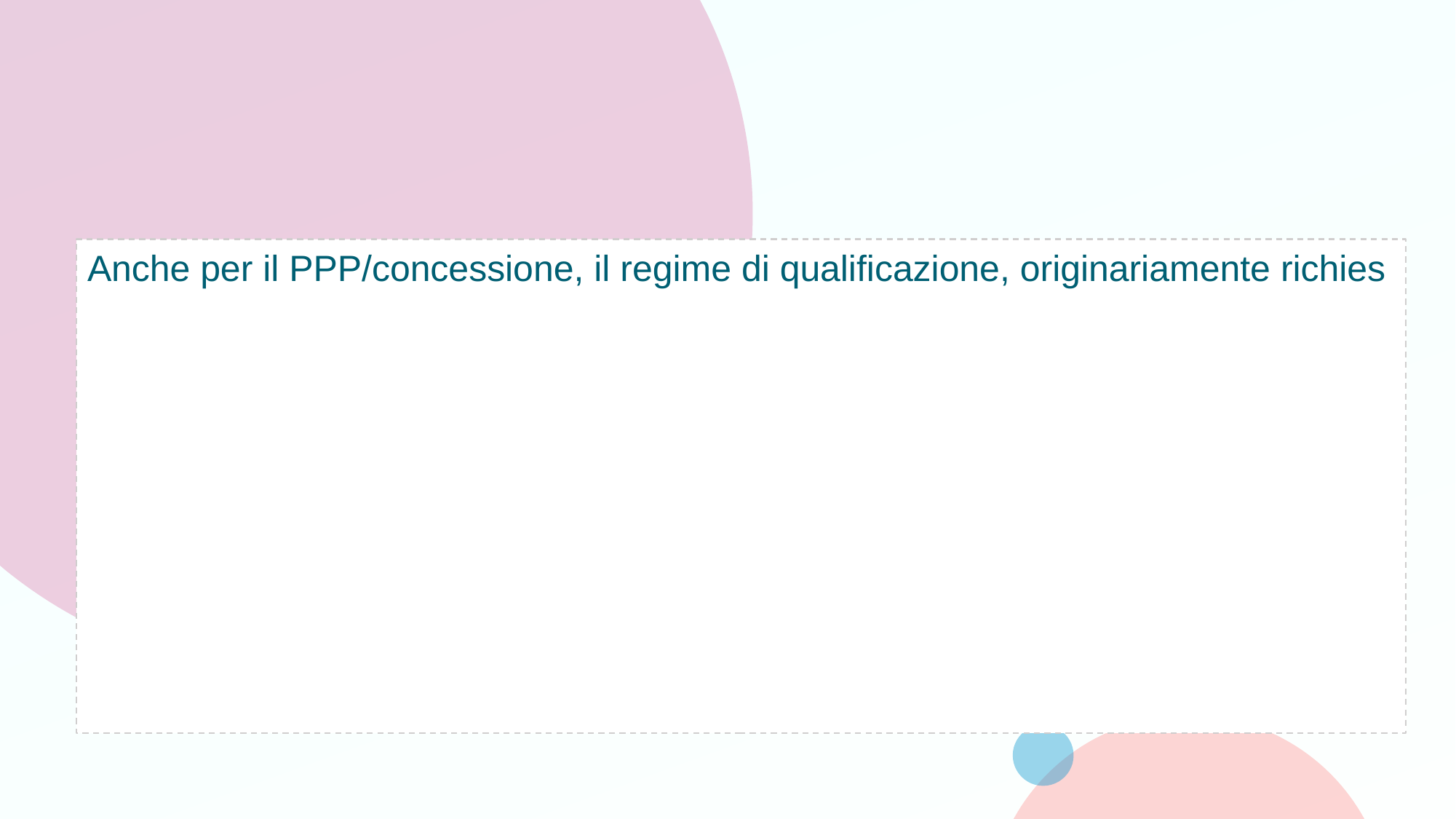

#
Anche per il PPP/concessione, il regime di qualificazione, originariamente richies